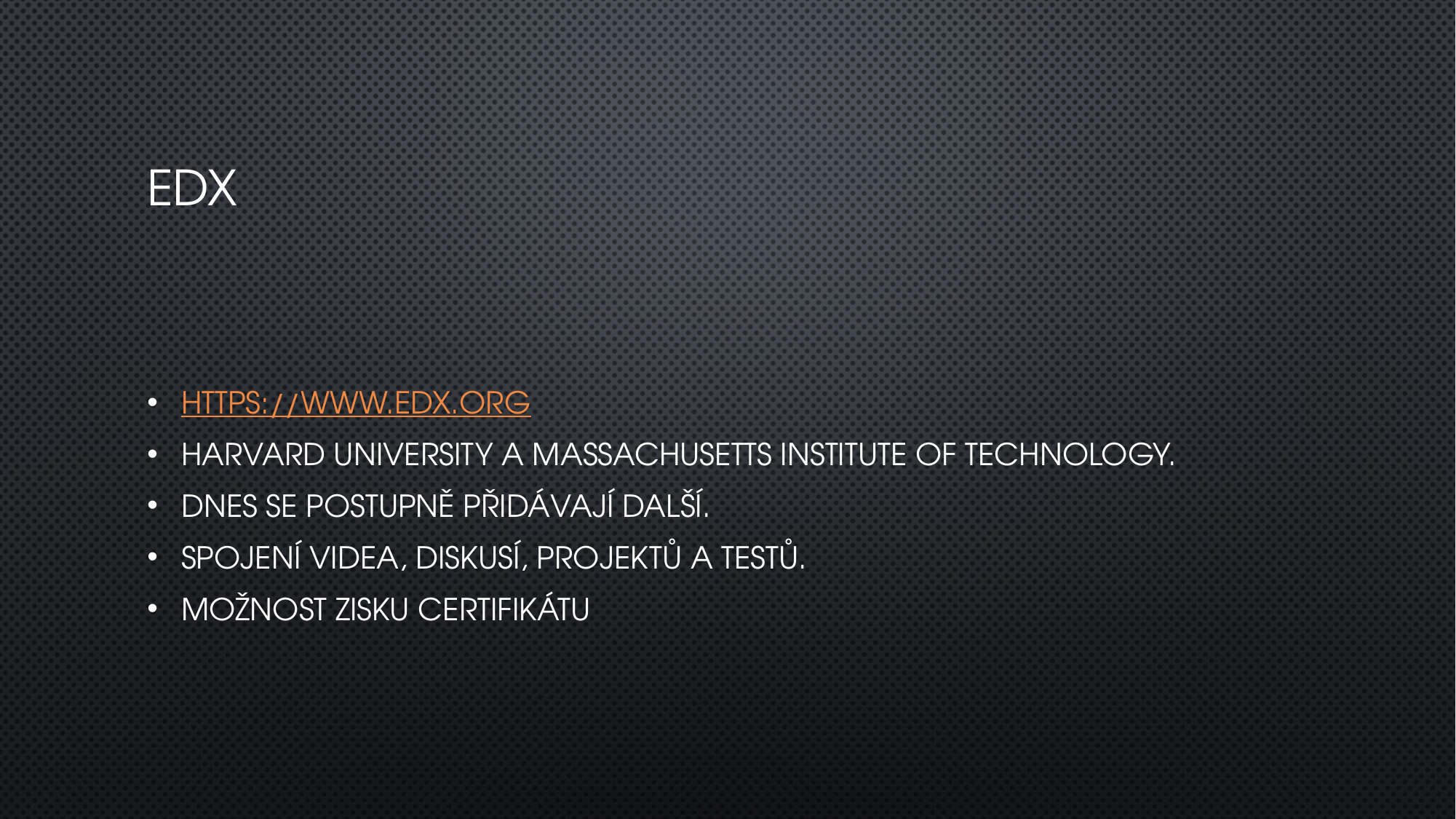

# edX
https://www.edx.org
Harvard University a Massachusetts Institute of Technology.
Dnes se postupně přidávají další.
Spojení videa, diskusí, projektů a testů.
Možnost zisku certifikátu